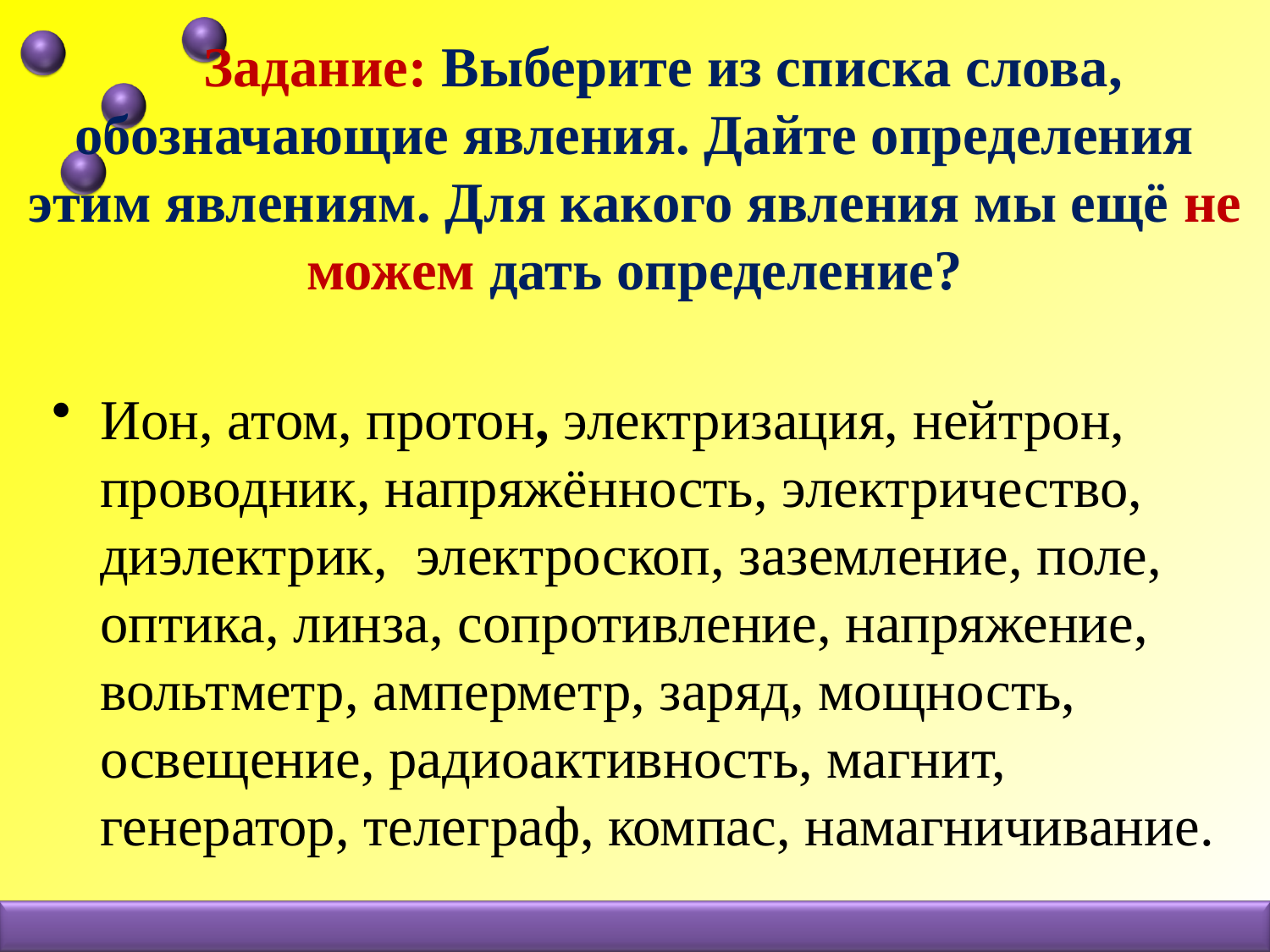

# Задание: Выберите из списка слова,     обозначающие явления. Дайте определения этим явлениям. Для какого явления мы ещё не можем дать определение?
Ион, атом, протон, электризация, нейтрон, проводник, напряжённость, электричество, диэлектрик,  электроскоп, заземление, поле, оптика, линза, сопротивление, напряжение, вольтметр, амперметр, заряд, мощность, освещение, радиоактивность, магнит, генератор, телеграф, компас, намагничивание.